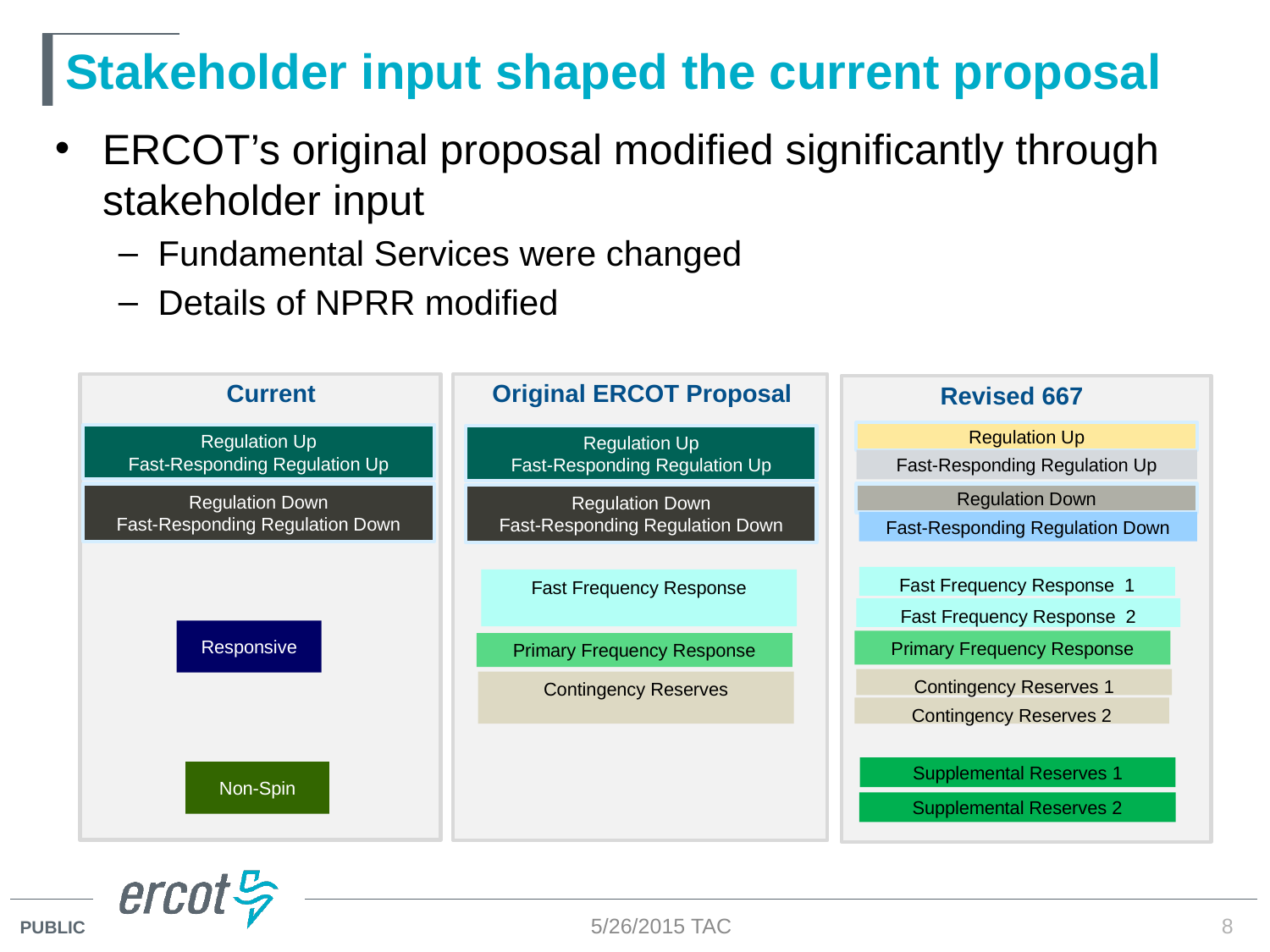

# Stakeholder input shaped the current proposal
ERCOT’s original proposal modified significantly through stakeholder input
Fundamental Services were changed
Details of NPRR modified
Original ERCOT Proposal
Current

Revised 667

Regulation Up
Regulation Up
Fast-Responding Regulation Up
Regulation Up
Fast-Responding Regulation Up
Fast-Responding Regulation Up
Regulation Down
Fast-Responding Regulation Down
Regulation Down
Regulation Down
Fast-Responding Regulation Down
Fast-Responding Regulation Down
Fast Frequency Response  1
Fast Frequency Response
Fast Frequency Response  2
Responsive
Primary Frequency Response
Primary Frequency Response
Contingency Reserves 1
Contingency Reserves
Contingency Reserves 2
Supplemental Reserves 1
Non-Spin
Supplemental Reserves 2
5/26/2015 TAC
8